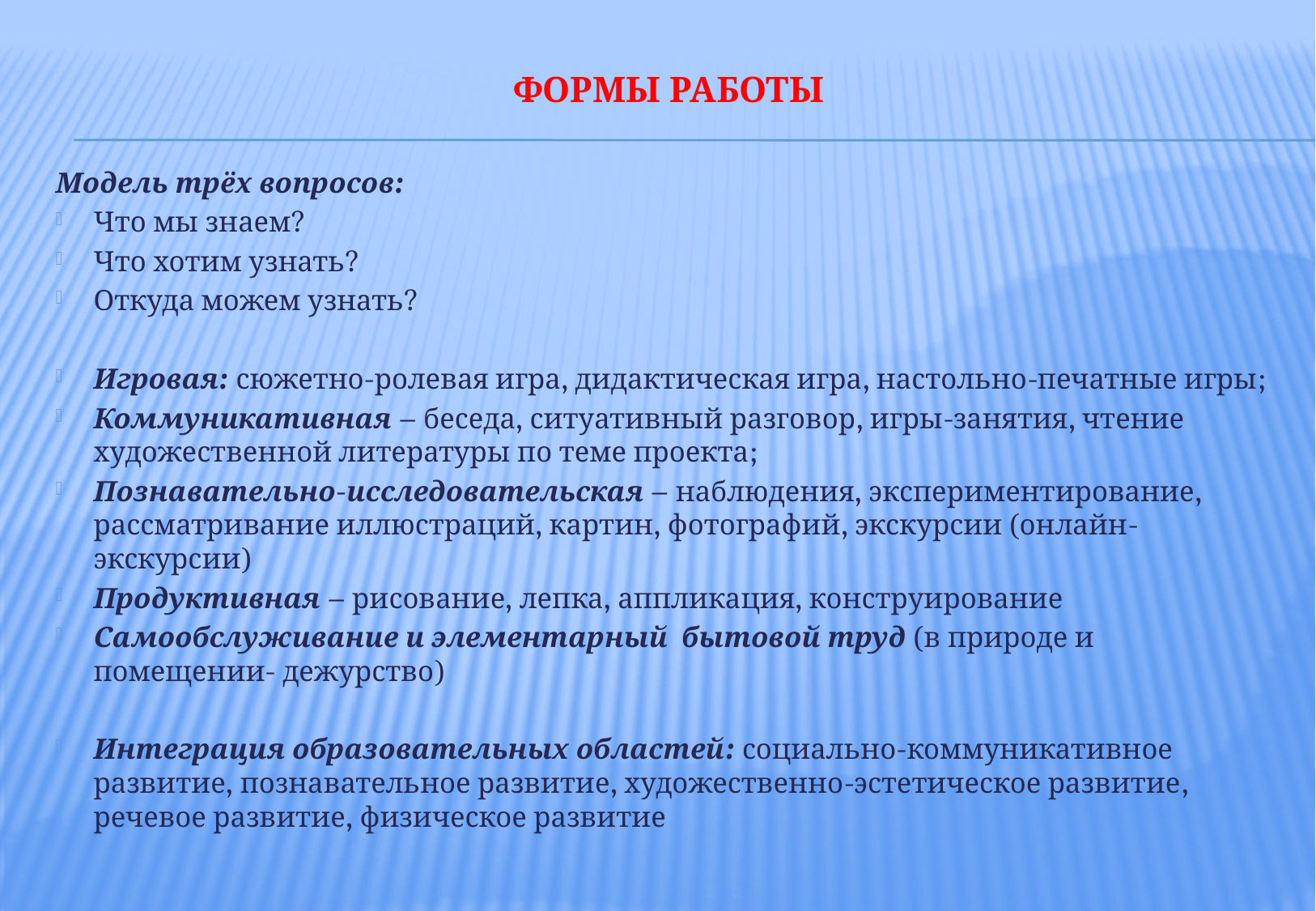

# Формы работы
Модель трёх вопросов:
Что мы знаем?
Что хотим узнать?
Откуда можем узнать?

Игровая: сюжетно-ролевая игра, дидактическая игра, настольно-печатные игры;
Коммуникативная – беседа, ситуативный разговор, игры-занятия, чтение художественной литературы по теме проекта;
Познавательно-исследовательская – наблюдения, экспериментирование, рассматривание иллюстраций, картин, фотографий, экскурсии (онлайн-экскурсии)
Продуктивная – рисование, лепка, аппликация, конструирование
Самообслуживание и элементарный  бытовой труд (в природе и помещении- дежурство)

Интеграция образовательных областей: социально-коммуникативное развитие, познавательное развитие, художественно-эстетическое развитие, речевое развитие, физическое развитие